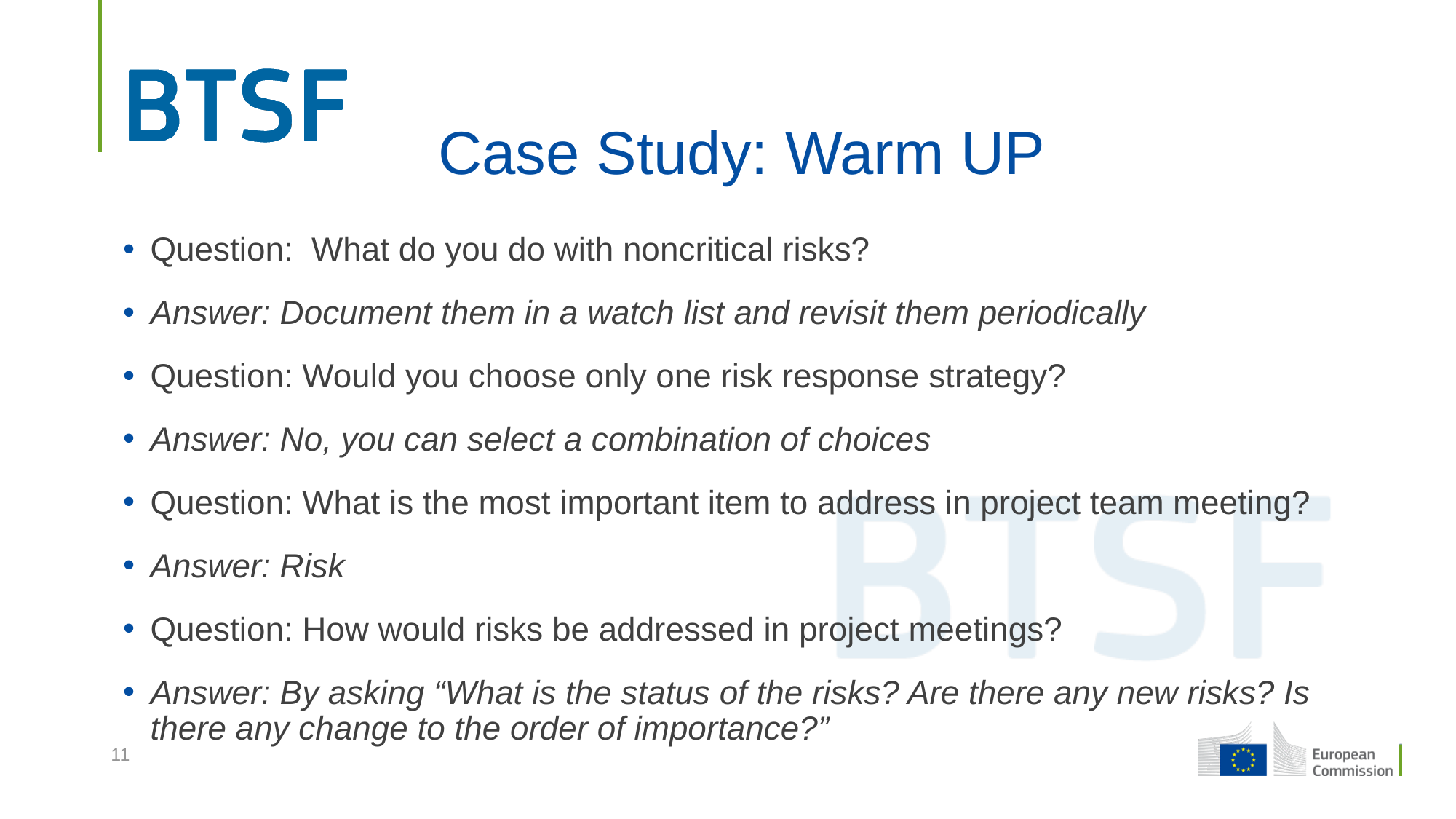

# Case Study: Warm UP
Question:  What do you do with noncritical risks?
Answer: Document them in a watch list and revisit them periodically
Question: Would you choose only one risk response strategy?
Answer: No, you can select a combination of choices
Question: What is the most important item to address in project team meeting?
Answer: Risk
Question: How would risks be addressed in project meetings?
Answer: By asking “What is the status of the risks? Are there any new risks? Is there any change to the order of importance?”

11